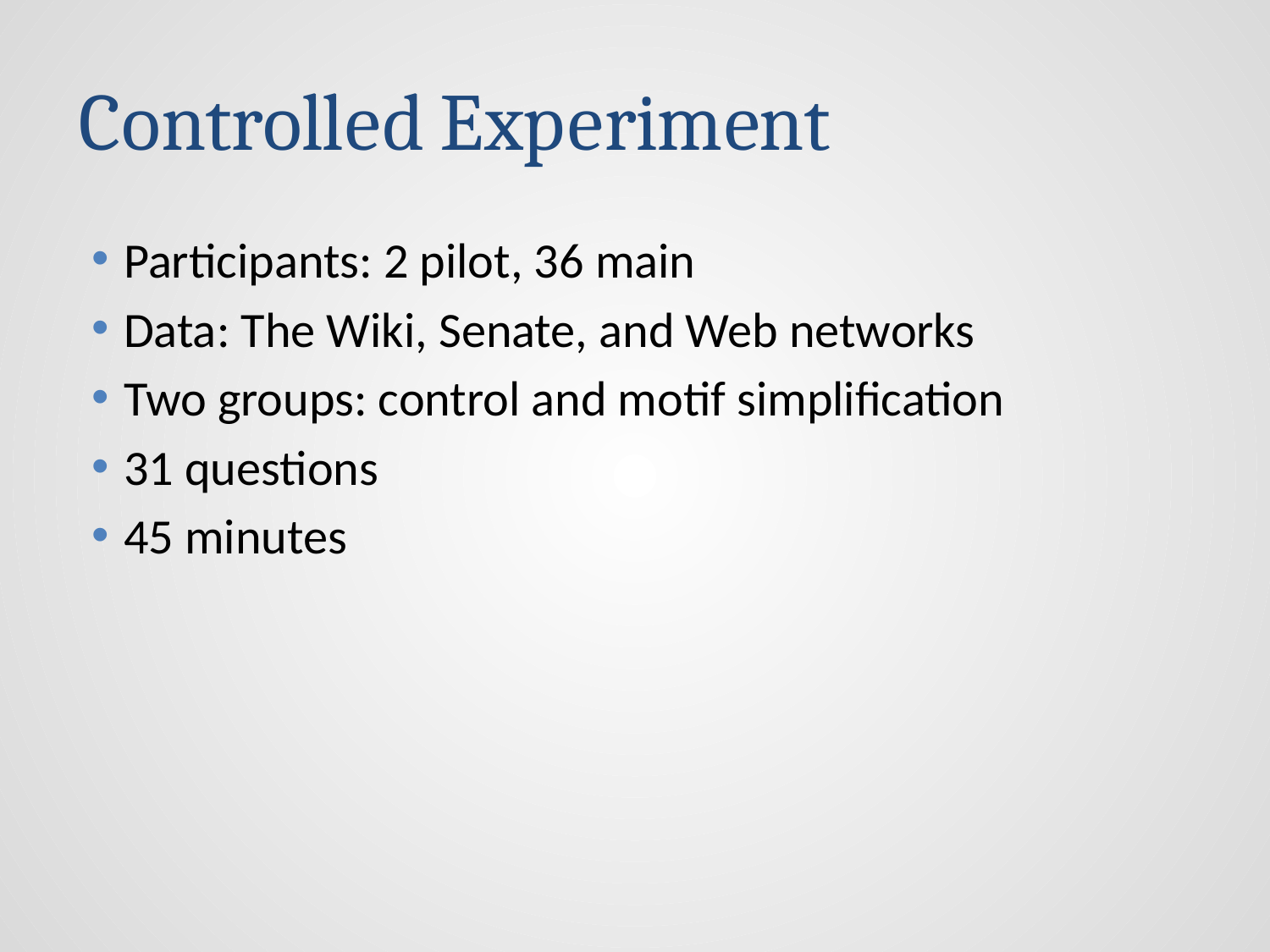

# Controlled Experiment
Participants: 2 pilot, 36 main
Data: The Wiki, Senate, and Web networks
Two groups: control and motif simplification
31 questions
45 minutes